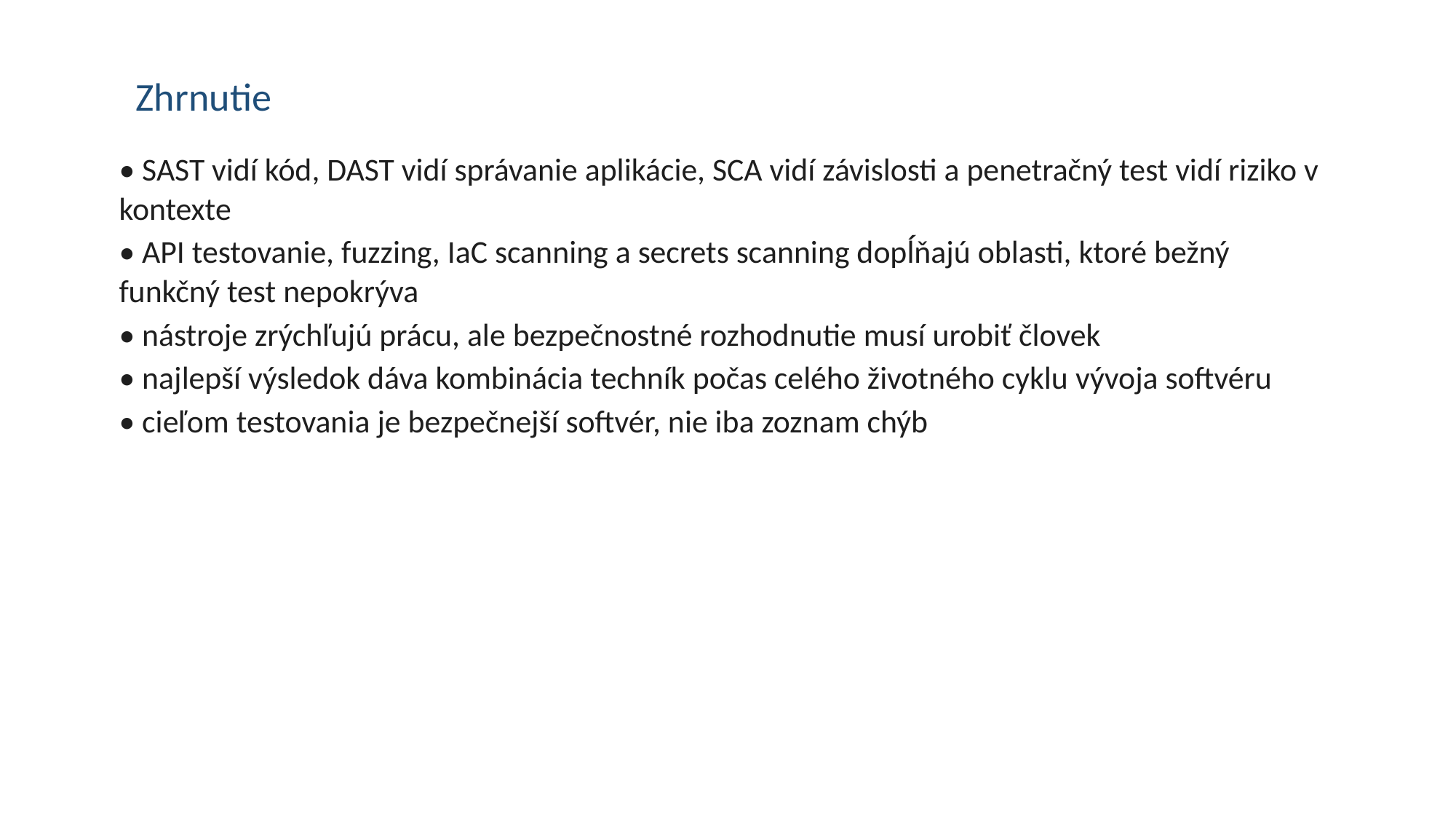

# Zhrnutie
• SAST vidí kód, DAST vidí správanie aplikácie, SCA vidí závislosti a penetračný test vidí riziko v kontexte
• API testovanie, fuzzing, IaC scanning a secrets scanning dopĺňajú oblasti, ktoré bežný funkčný test nepokrýva
• nástroje zrýchľujú prácu, ale bezpečnostné rozhodnutie musí urobiť človek
• najlepší výsledok dáva kombinácia techník počas celého životného cyklu vývoja softvéru
• cieľom testovania je bezpečnejší softvér, nie iba zoznam chýb